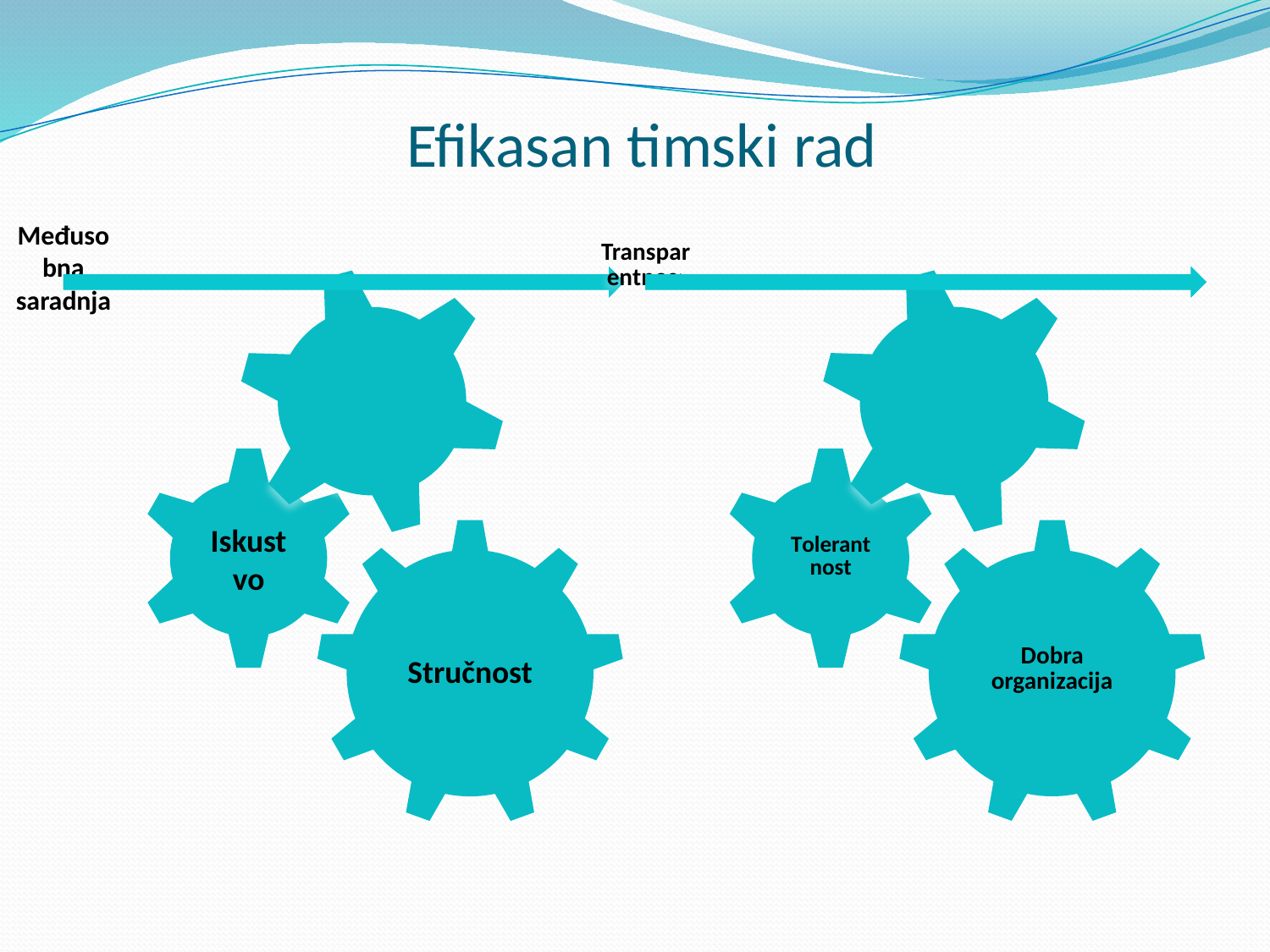

# Efikasan timski rad
Dobra organizacija
Tolerantnost
Transparentnost
Stručnost
Iskustvo
Međusobna saradnja